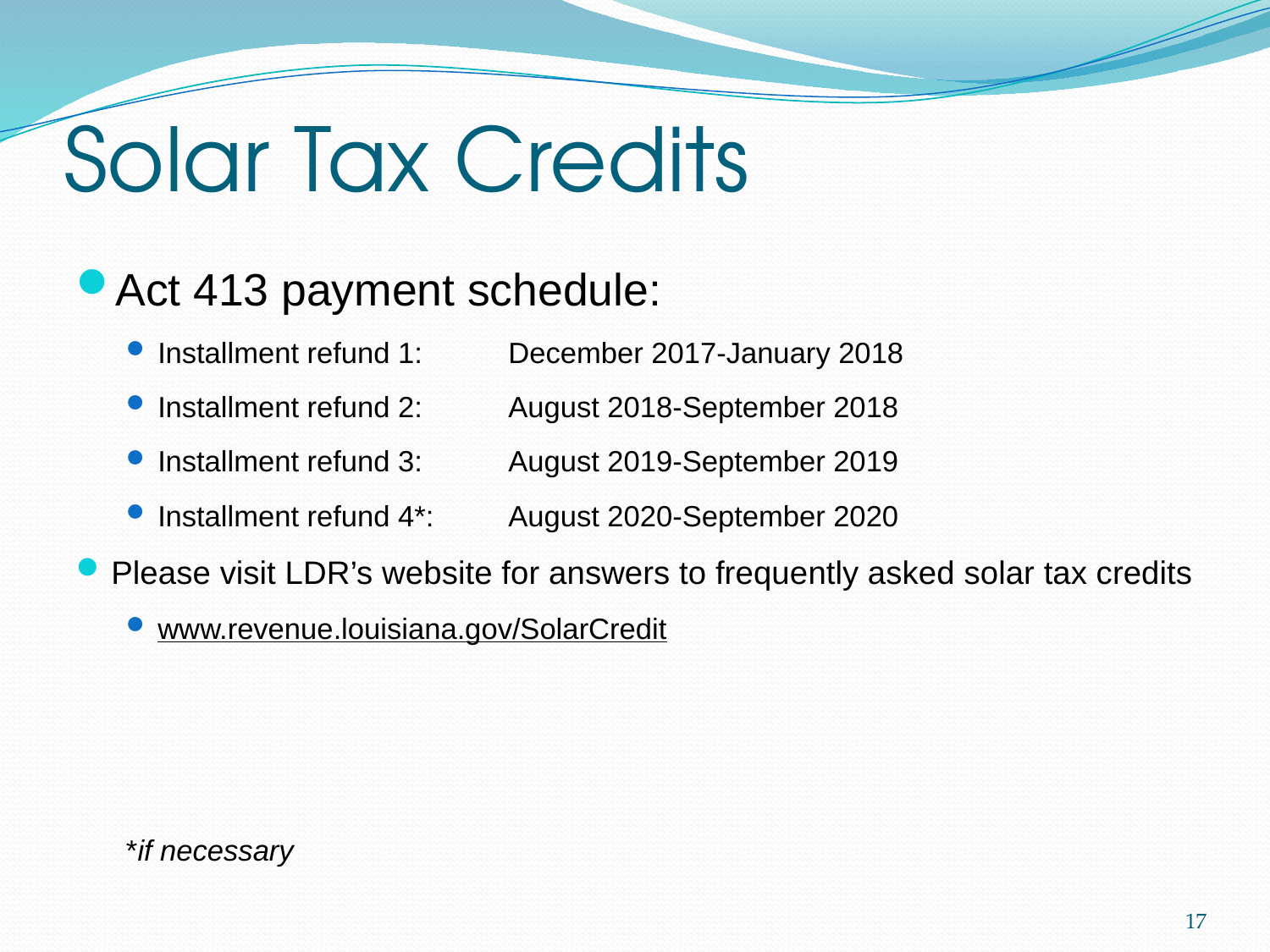

# Solar Tax Credits
Act 413 payment schedule:
Installment refund 1: 		December 2017-January 2018
Installment refund 2:		August 2018-September 2018
Installment refund 3:		August 2019-September 2019
Installment refund 4*:		August 2020-September 2020
Please visit LDR’s website for answers to frequently asked solar tax credits
www.revenue.louisiana.gov/SolarCredit

*if necessary
17